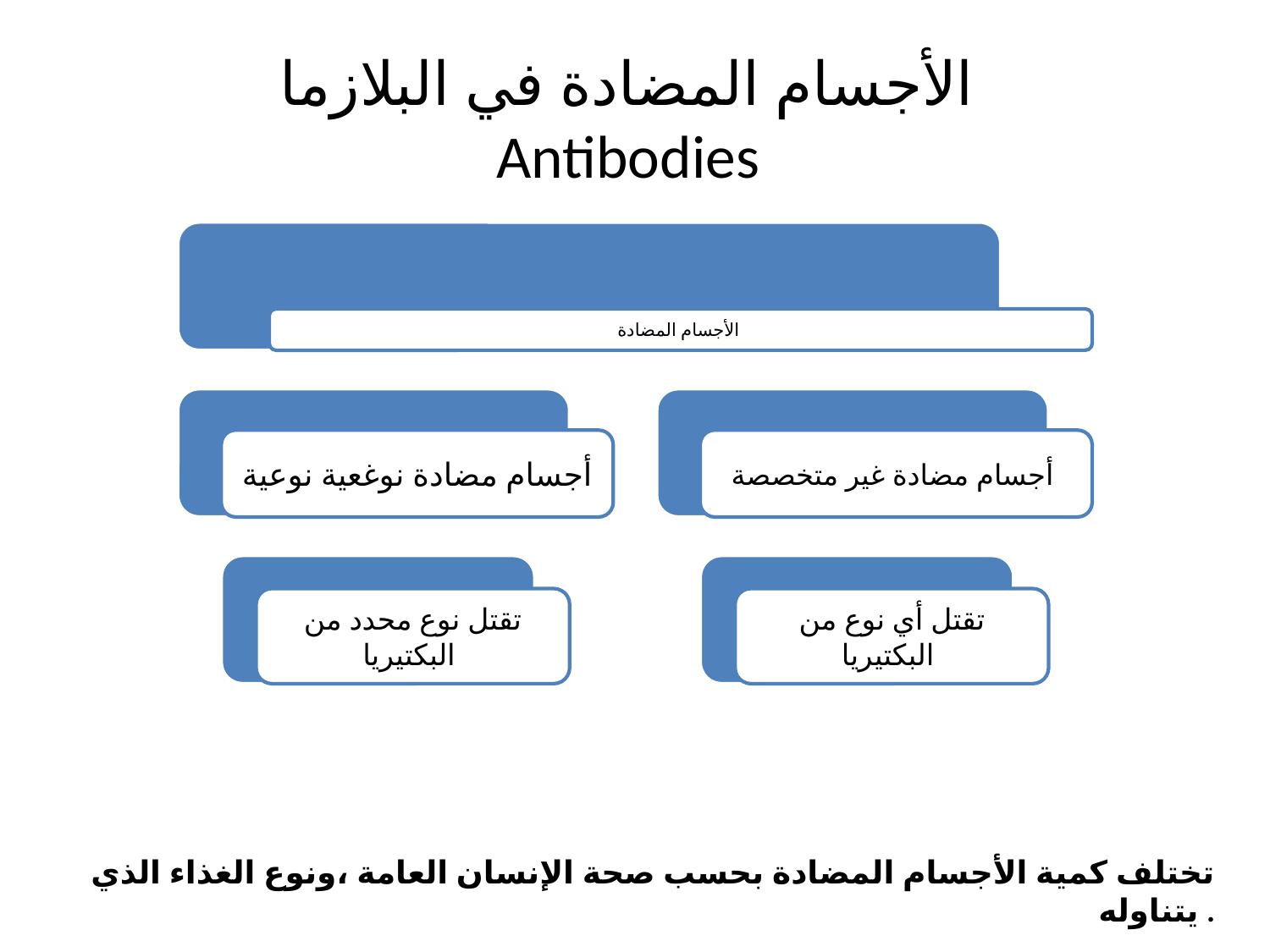

# الأجسام المضادة في البلازما Antibodies
أجسام مضادة نوغعية نوعية
تقتل نوع محدد من البكتيريا
أجسام مضادة غير متخصصة
تقتل أي نوع من البكتيريا
تختلف كمية الأجسام المضادة بحسب صحة الإنسان العامة ،ونوع الغذاء الذي يتناوله .